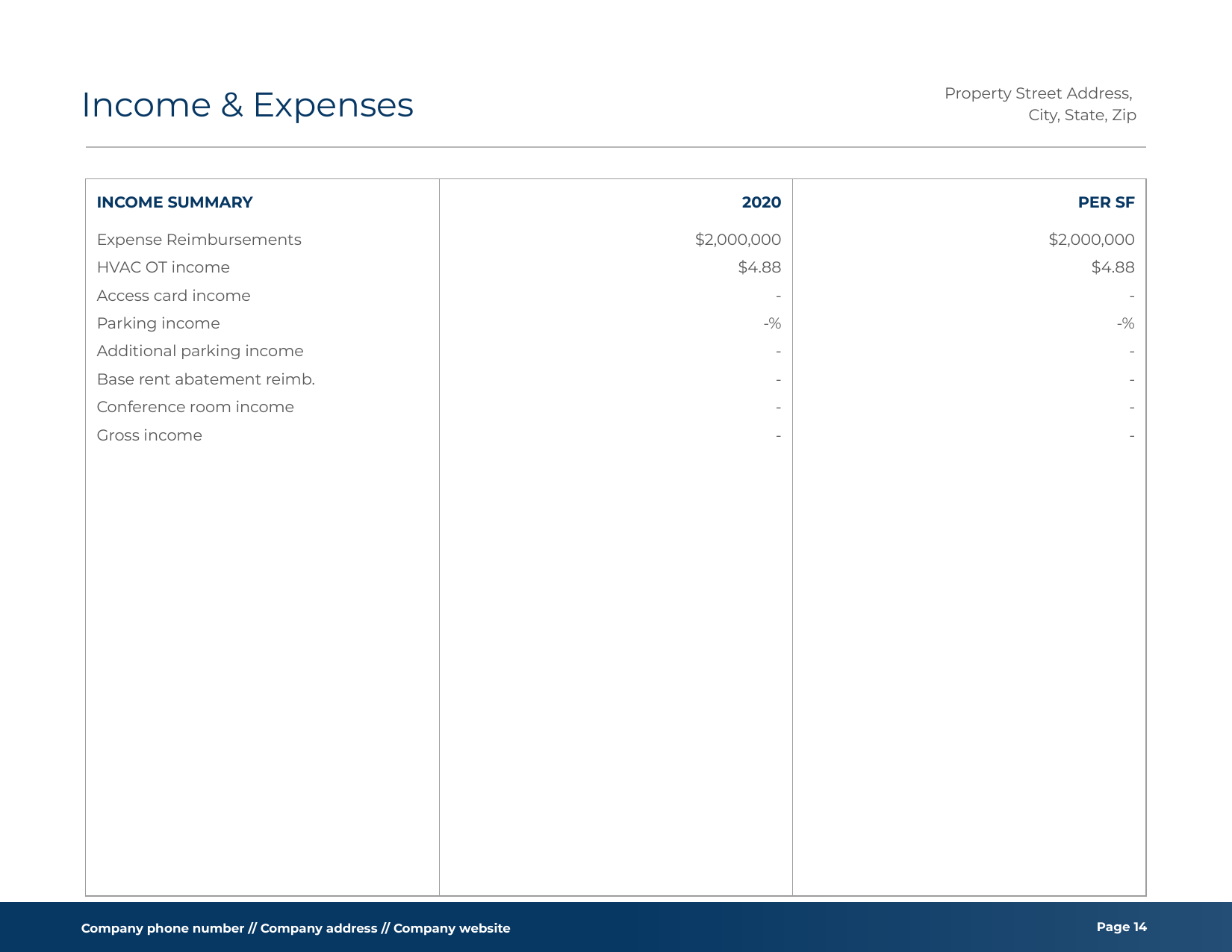

Income & Expenses
| INCOME SUMMARY Expense Reimbursements HVAC OT income Access card income Parking income Additional parking income Base rent abatement reimb. Conference room income Gross income | 2020 $2,000,000 $4.88 - -% - - - - | PER SF $2,000,000 $4.88 - -% - - - - |
| --- | --- | --- |
Page 14